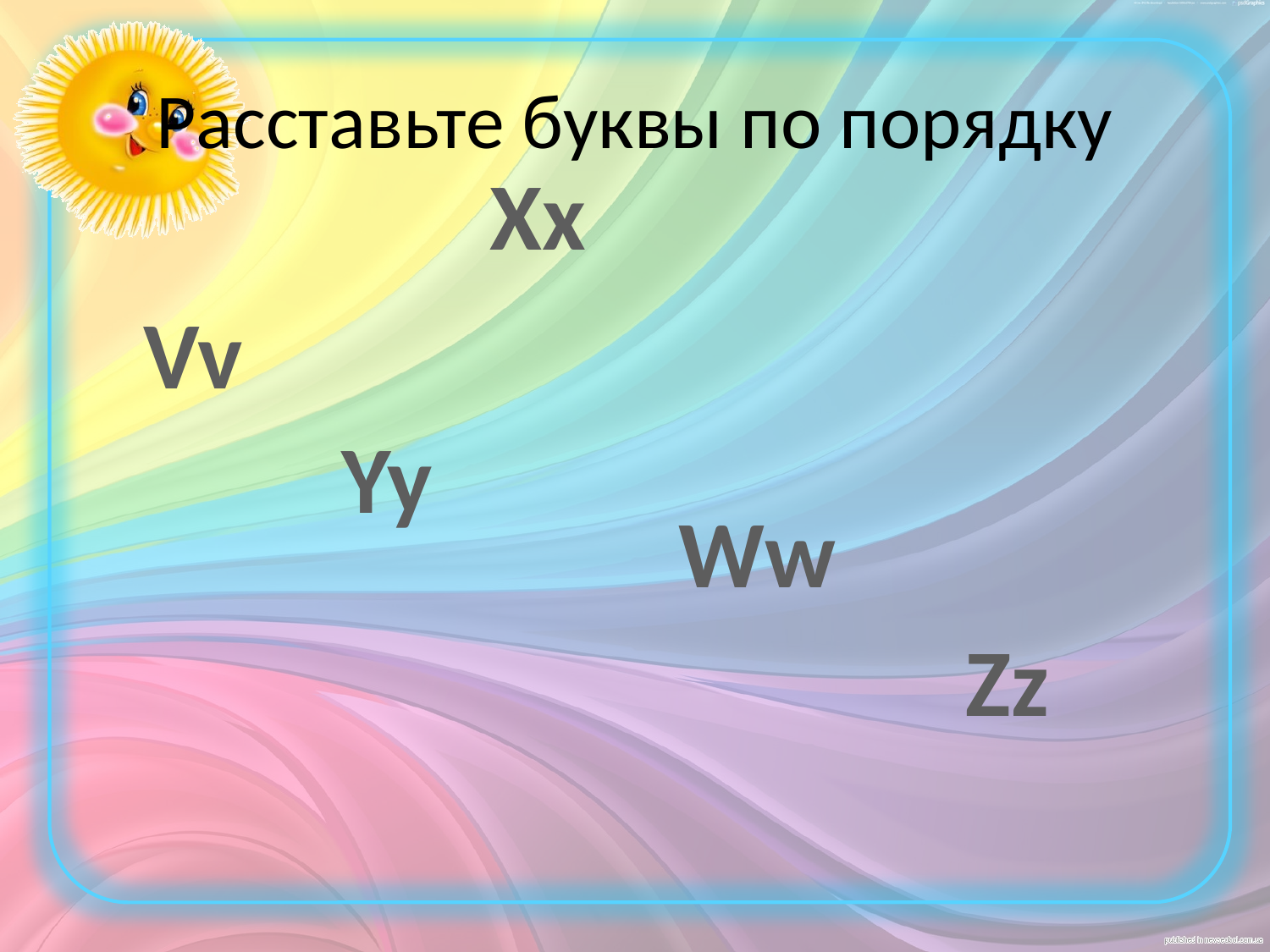

# Расставьте буквы по порядку
Xx
Vv
Yy
Ww
Zz